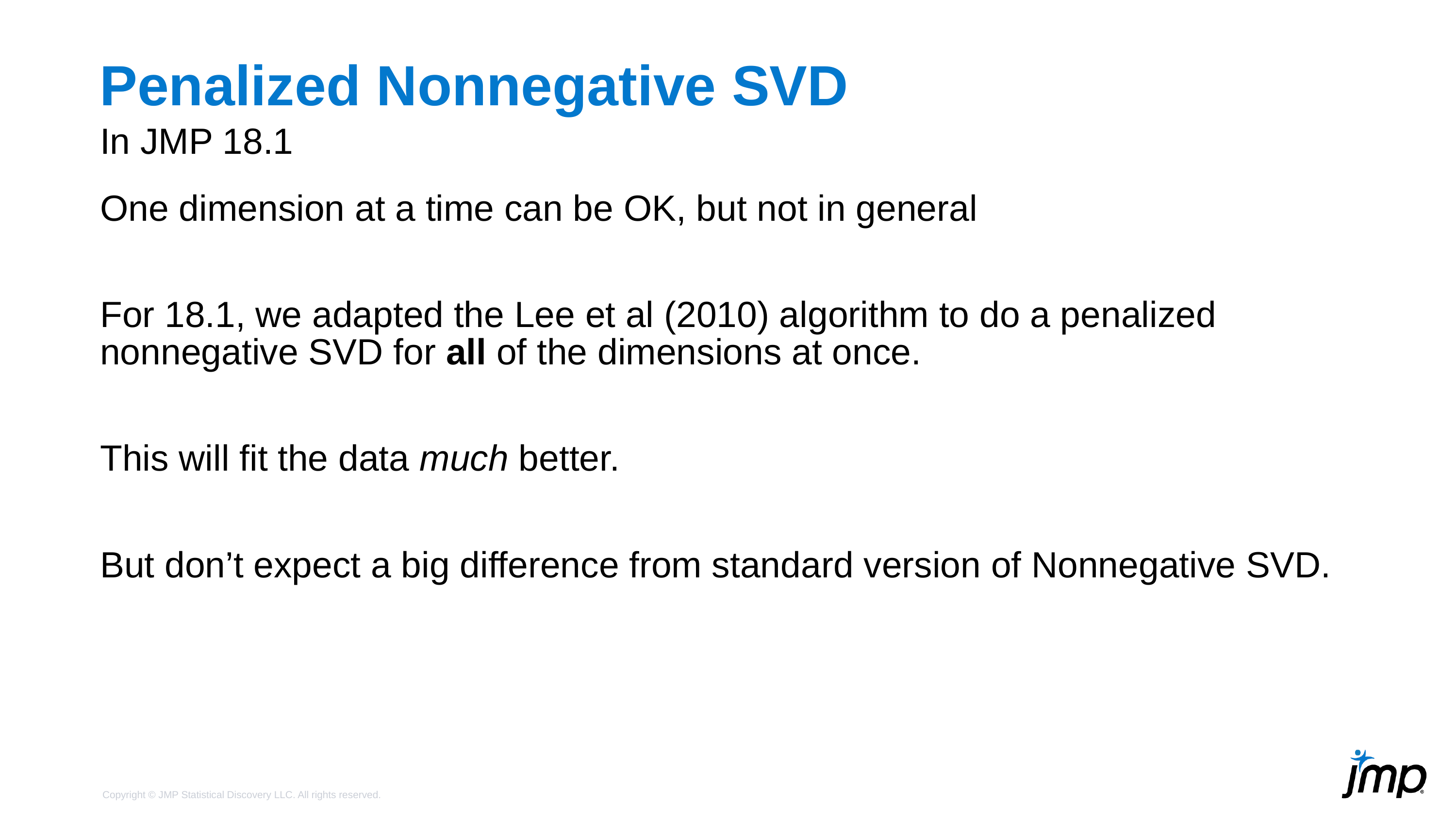

# Penalized Nonnegative SVD
In JMP 18.1
One dimension at a time can be OK, but not in general

For 18.1, we adapted the Lee et al (2010) algorithm to do a penalized nonnegative SVD for all of the dimensions at once.

This will fit the data much better.

But don’t expect a big difference from standard version of Nonnegative SVD.